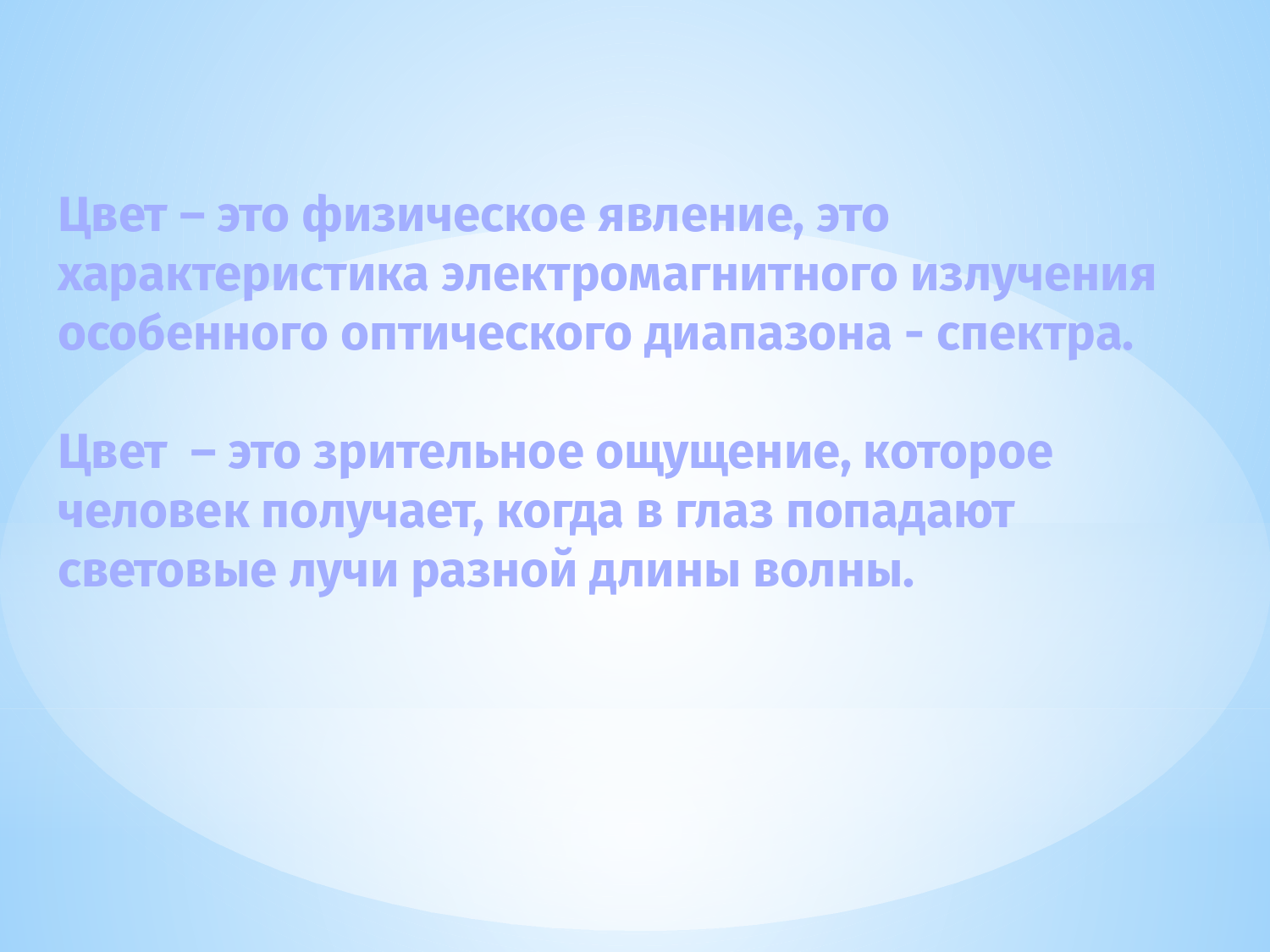

# Цвет – это физическое явление, это характеристика электромагнитного излучения особенного оптического диапазона - спектра. Цвет  – это зрительное ощущение, которое человек получает, когда в глаз попадают световые лучи разной длины волны.